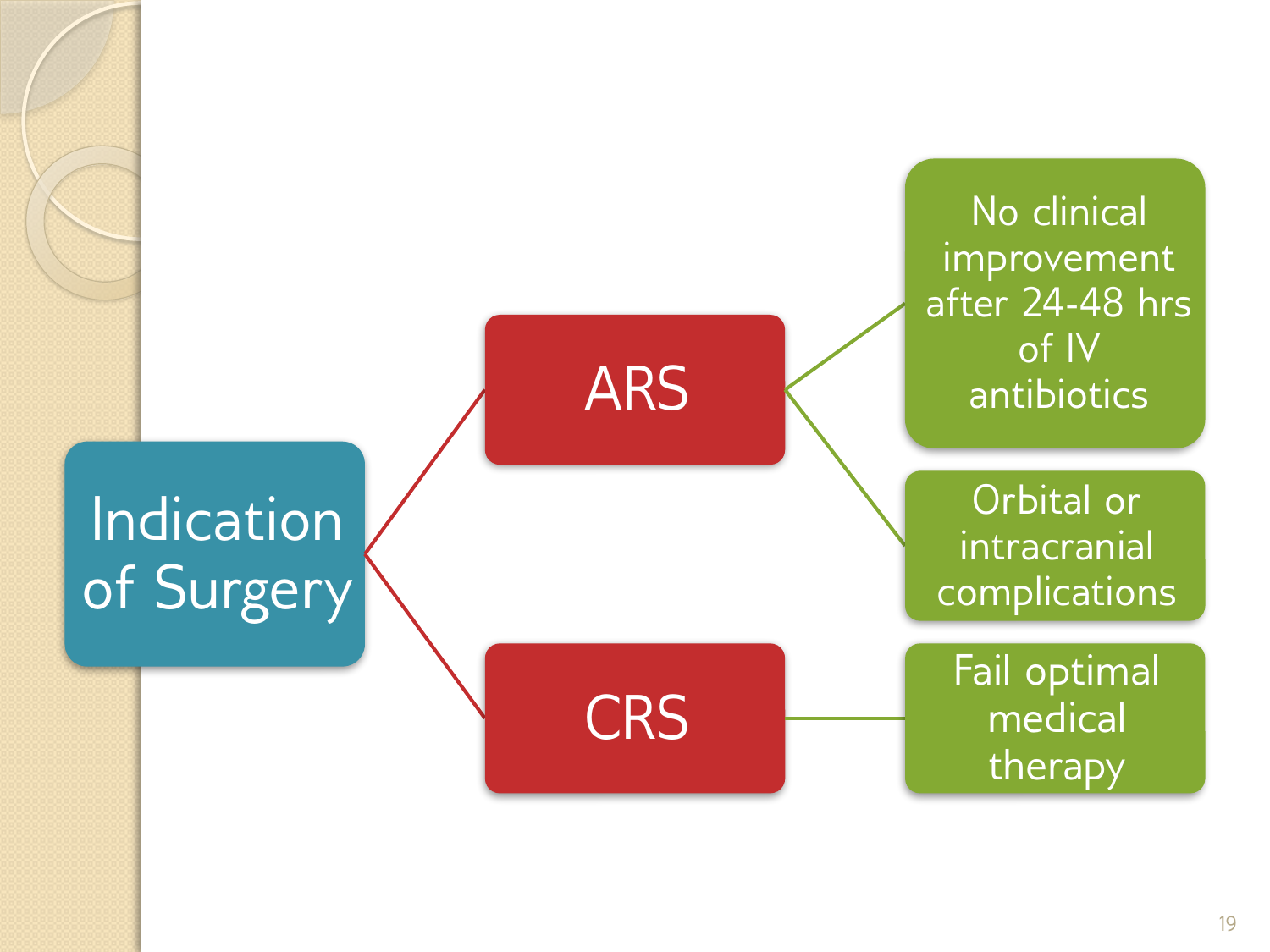

Indication of Surgery

ARS

No clinical improvement after 24-48 hrs of IV antibiotics

Orbital or intracranial complications

CRS

Fail optimal medical therapy
19